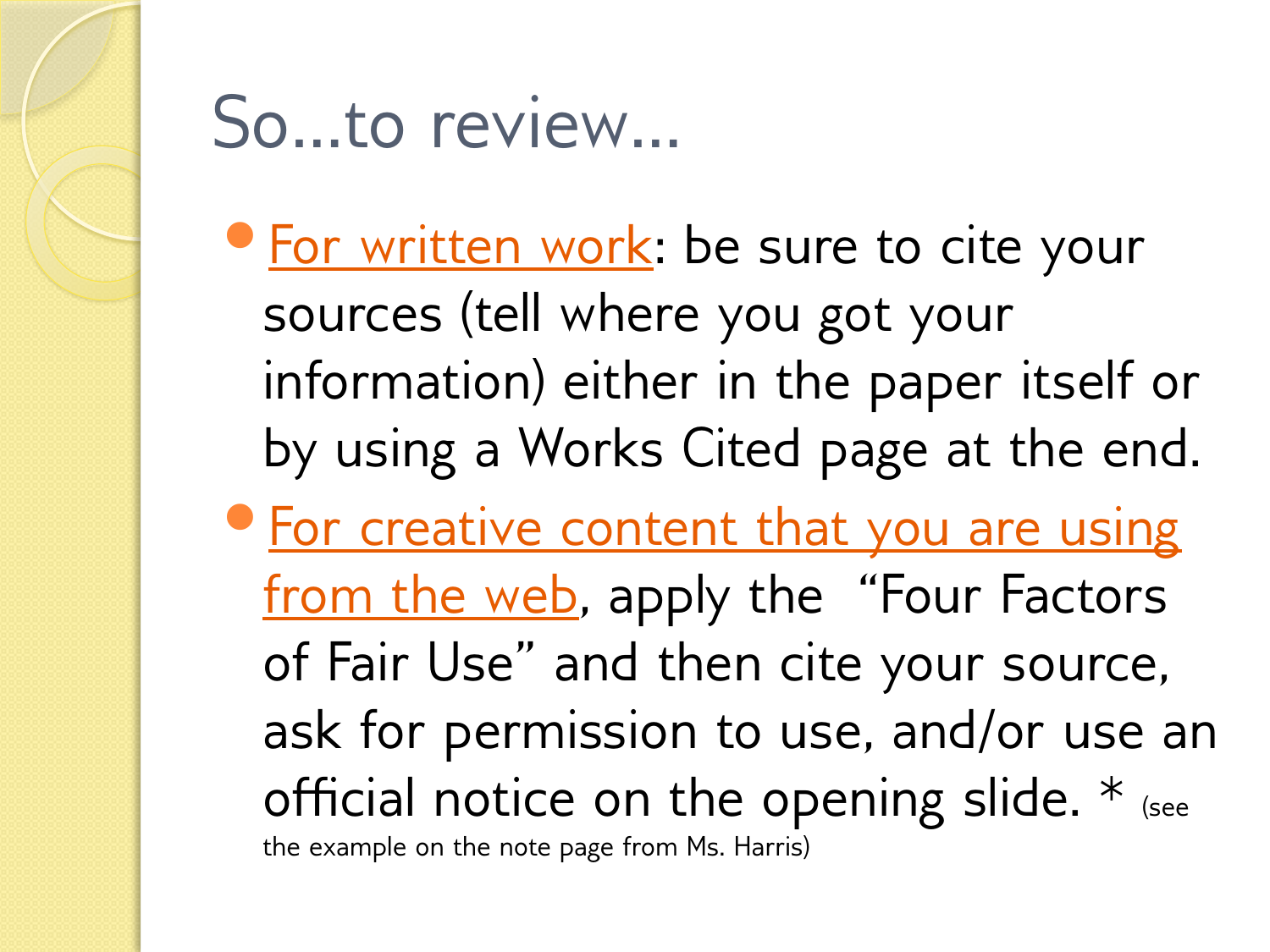

# So…to review…
For written work: be sure to cite your sources (tell where you got your information) either in the paper itself or by using a Works Cited page at the end.
For creative content that you are using from the web, apply the  “Four Factors of Fair Use” and then cite your source, ask for permission to use, and/or use an official notice on the opening slide. * (see the example on the note page from Ms. Harris)